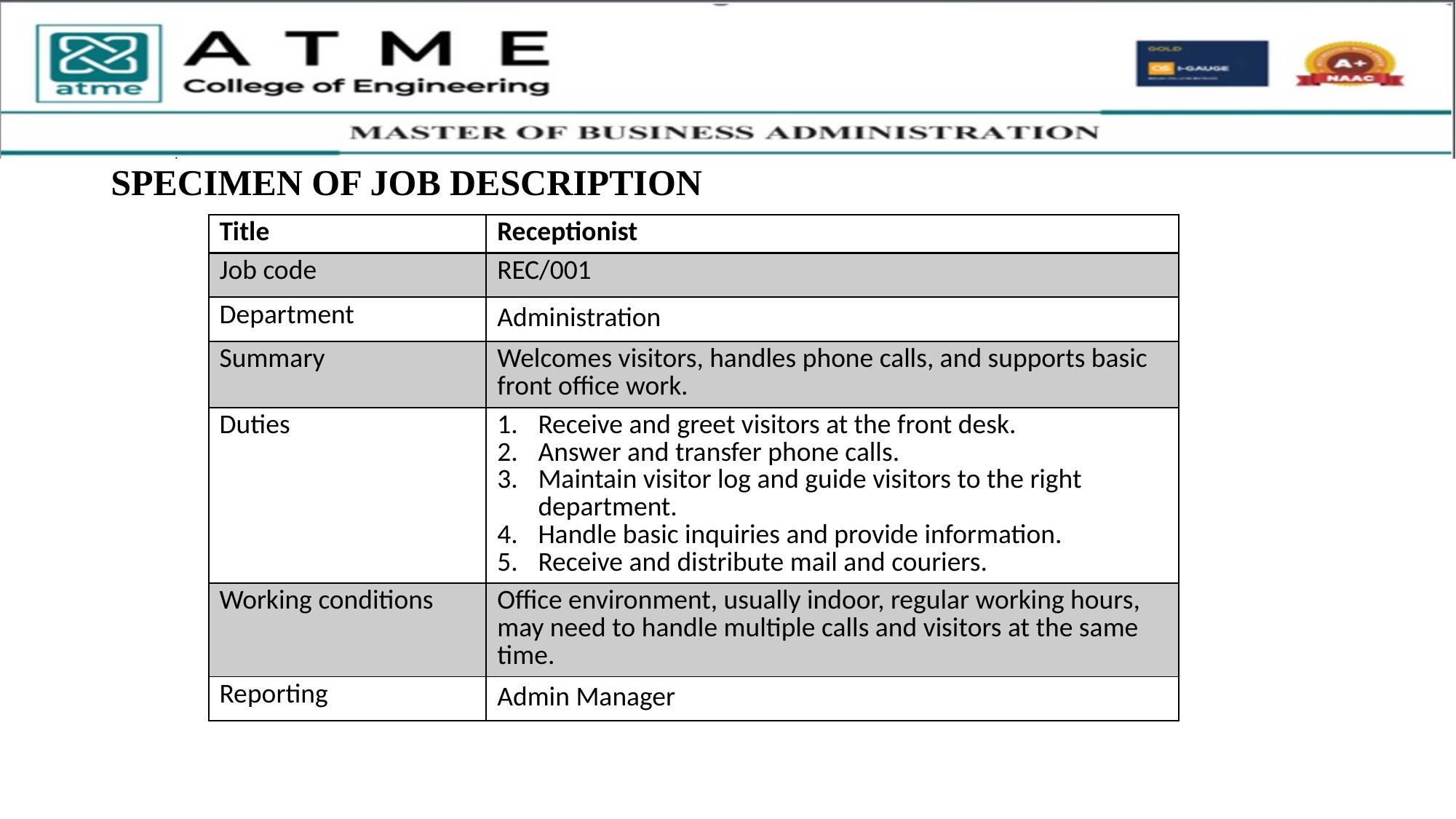

SPECIMEN OF JOB DESCRIPTION
| Title | Receptionist |
| --- | --- |
| Job code | REC/001 |
| Department | Administration |
| Summary | Welcomes visitors, handles phone calls, and supports basic front office work. |
| Duties | Receive and greet visitors at the front desk. Answer and transfer phone calls. Maintain visitor log and guide visitors to the right department. Handle basic inquiries and provide information. Receive and distribute mail and couriers. |
| Working conditions | Office environment, usually indoor, regular working hours, may need to handle multiple calls and visitors at the same time. |
| Reporting | Admin Manager |